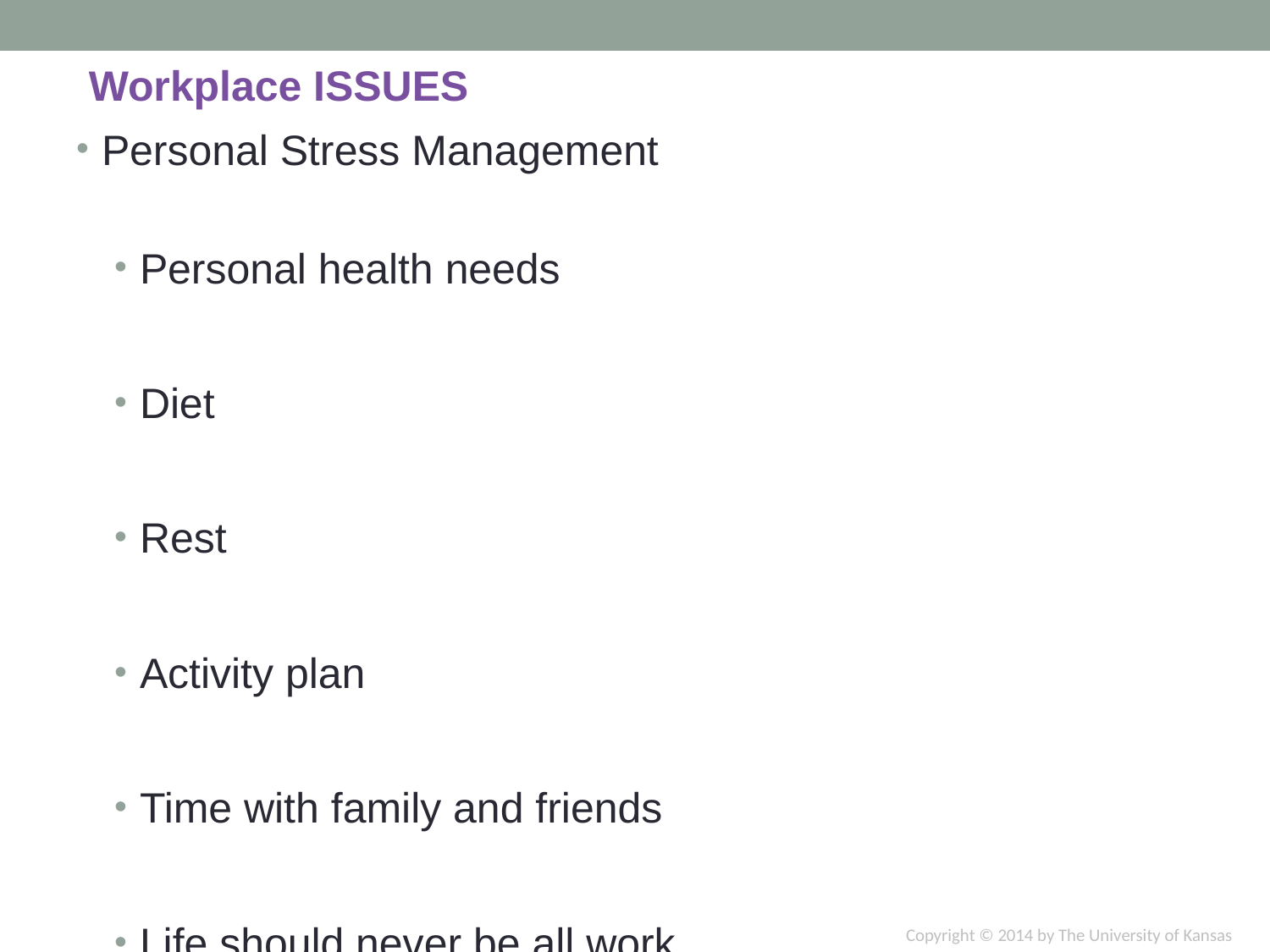

Workplace ISSUES
Personal Stress Management

Personal health needs

Diet

Rest

Activity plan

Time with family and friends

Life should never be all work